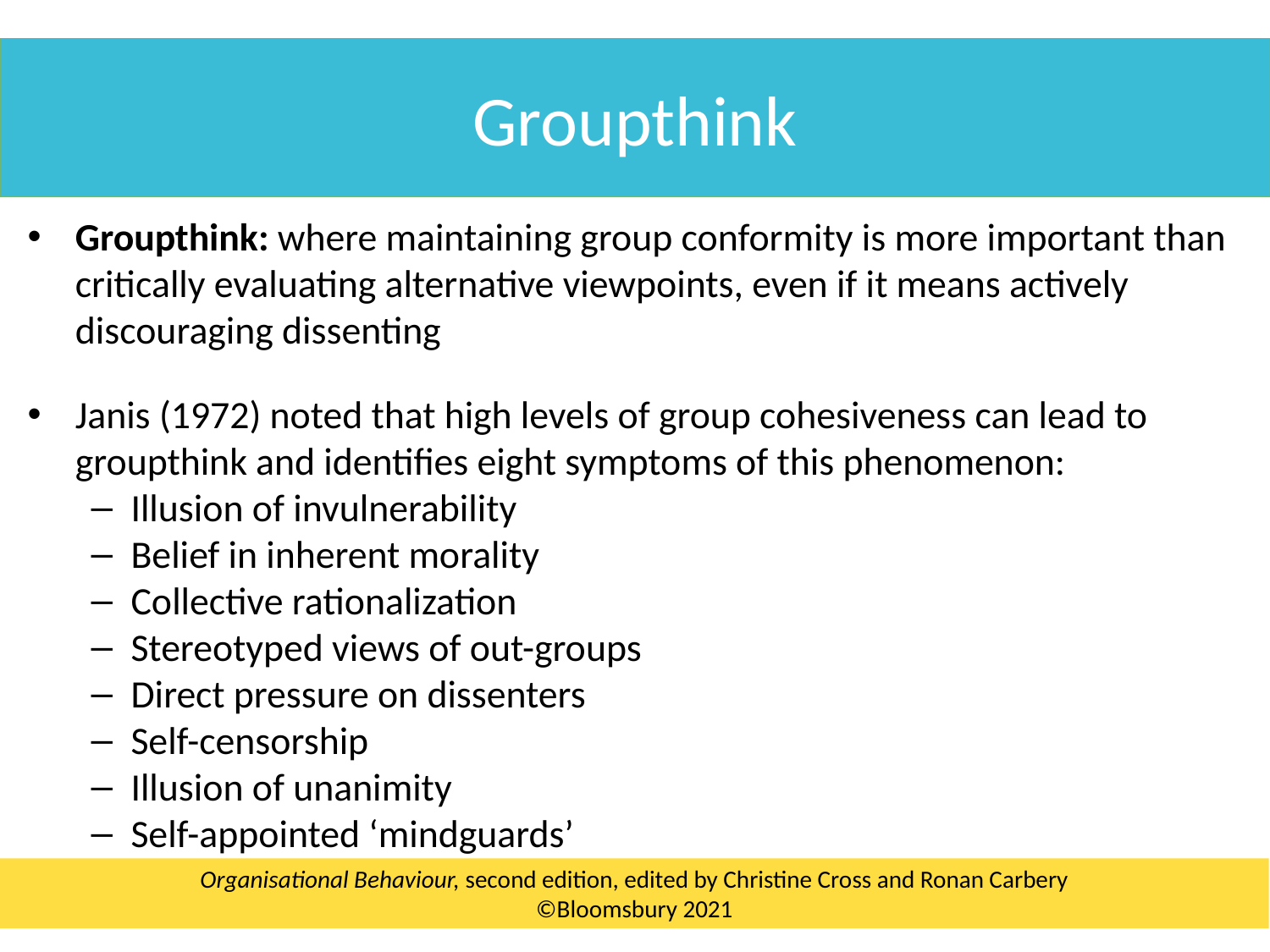

Groupthink
Groupthink: where maintaining group conformity is more important than critically evaluating alternative viewpoints, even if it means actively discouraging dissenting

Janis (1972) noted that high levels of group cohesiveness can lead to groupthink and identifies eight symptoms of this phenomenon:
Illusion of invulnerability
Belief in inherent morality
Collective rationalization
Stereotyped views of out-groups
Direct pressure on dissenters
Self-censorship
Illusion of unanimity
Self-appointed ‘mindguards’